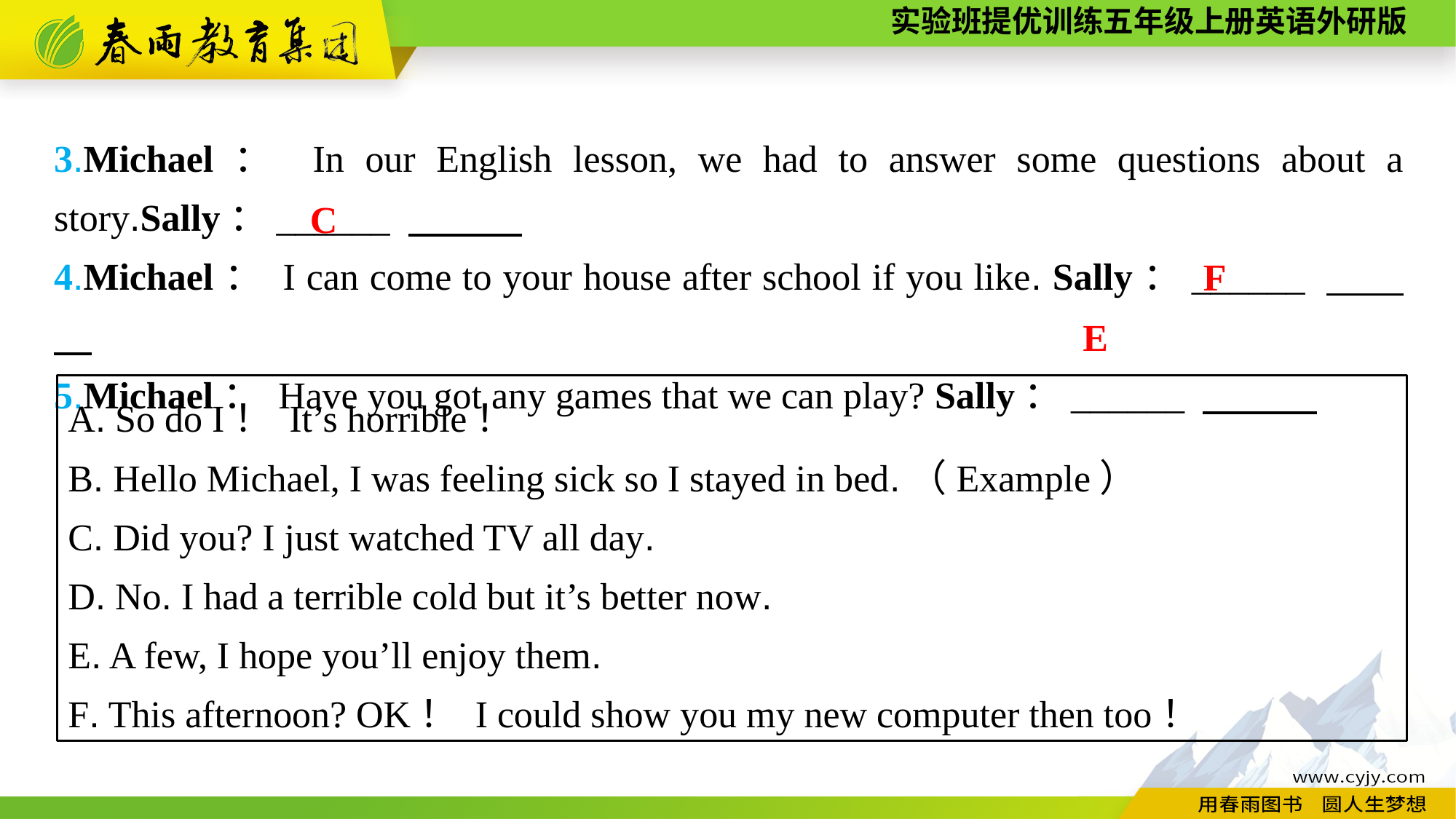

3.Michael： In our English lesson, we had to answer some questions about a story.Sally：______
4.Michael： I can come to your house after school if you like. Sally：______
5.Michael： Have you got any games that we can play? Sally：______
C
F
E
A. So do I！ It’s horrible！
B. Hello Michael, I was feeling sick so I stayed in bed.（Example）
C. Did you? I just watched TV all day.
D. No. I had a terrible cold but it’s better now.
E. A few, I hope you’ll enjoy them.
F. This afternoon? OK！ I could show you my new computer then too！